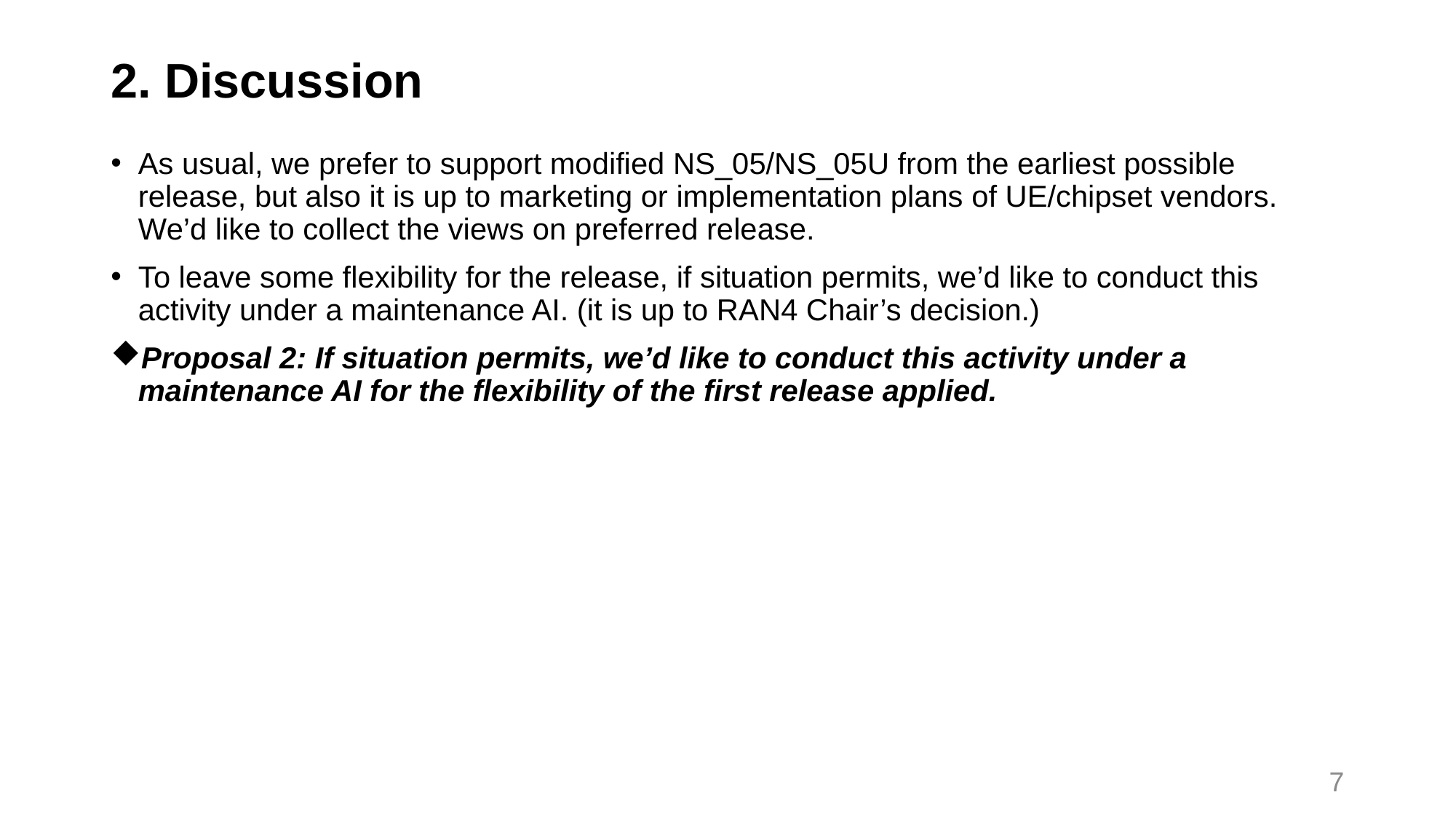

# 2. Discussion
As usual, we prefer to support modified NS_05/NS_05U from the earliest possible release, but also it is up to marketing or implementation plans of UE/chipset vendors. We’d like to collect the views on preferred release.
To leave some flexibility for the release, if situation permits, we’d like to conduct this activity under a maintenance AI. (it is up to RAN4 Chair’s decision.)
Proposal 2: If situation permits, we’d like to conduct this activity under a maintenance AI for the flexibility of the first release applied.
7